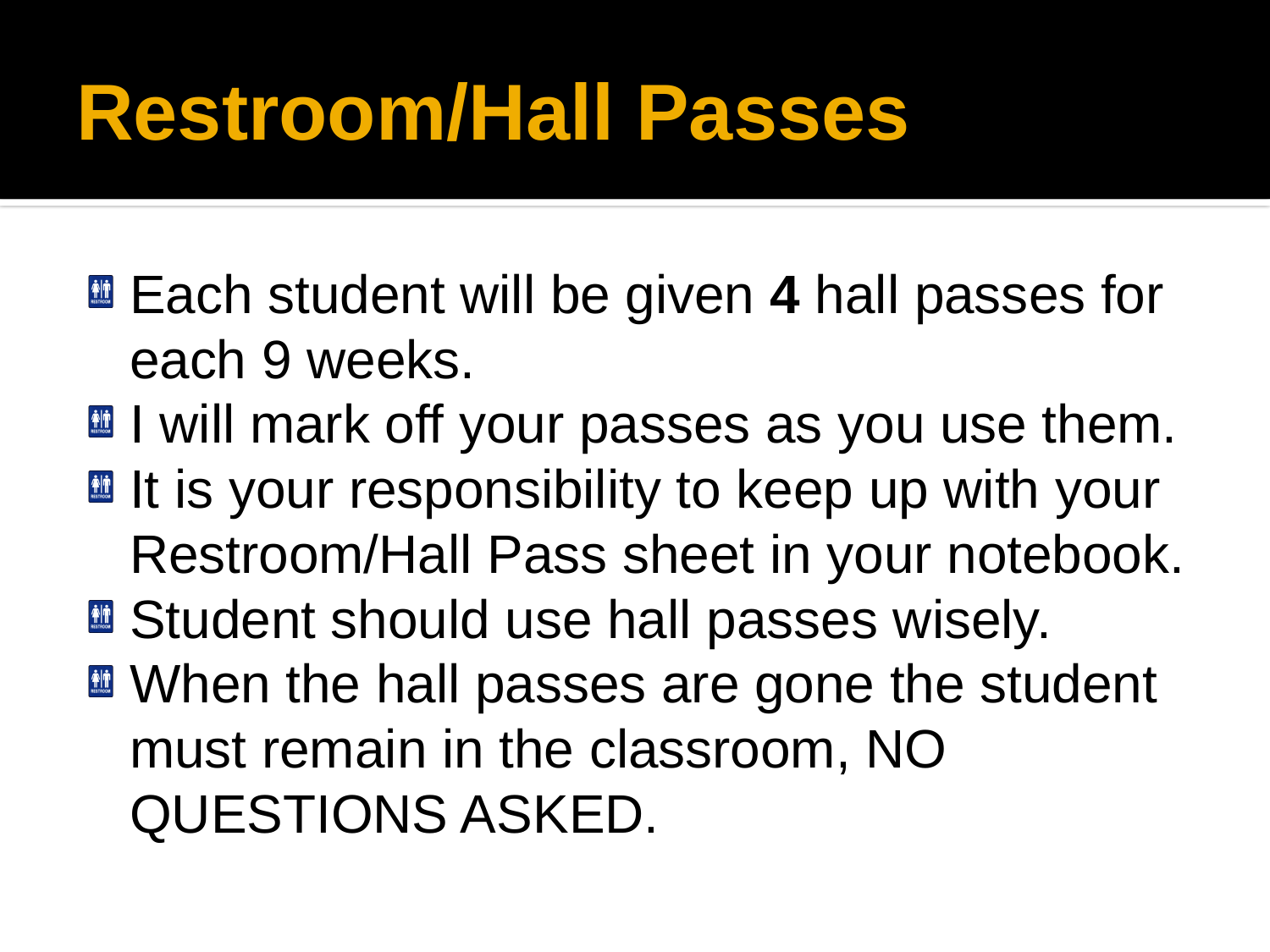

# Restroom/Hall Passes
Each student will be given 4 hall passes for each 9 weeks.
I will mark off your passes as you use them.
It is your responsibility to keep up with your Restroom/Hall Pass sheet in your notebook.
Student should use hall passes wisely.
When the hall passes are gone the student must remain in the classroom, NO QUESTIONS ASKED.